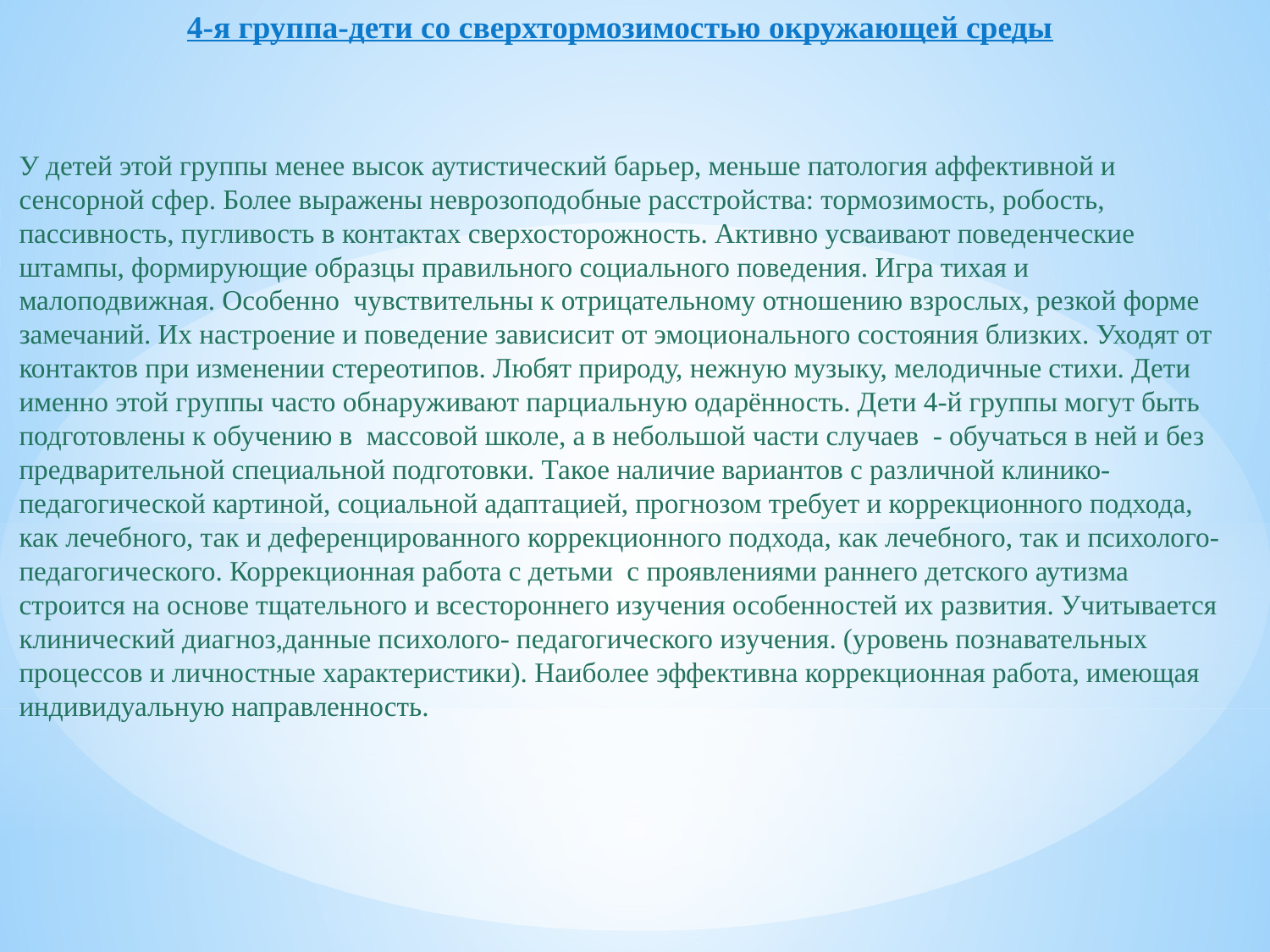

# 4-я группа-дети со сверхтормозимостью окружающей среды

У детей этой группы менее высок аутистический барьер, меньше патология аффективной и сенсорной сфер. Более выражены неврозоподобные расстройства: тормозимость, робость, пассивность, пугливость в контактах сверхосторожность. Активно усваивают поведенческие штампы, формирующие образцы правильного социального поведения. Игра тихая и малоподвижная. Особенно  чувствительны к отрицательному отношению взрослых, резкой форме замечаний. Их настроение и поведение зависисит от эмоционального состояния близких. Уходят от контактов при изменении стереотипов. Любят природу, нежную музыку, мелодичные стихи. Дети именно этой группы часто обнаруживают парциальную одарённость. Дети 4-й группы могут быть подготовлены к обучению в  массовой школе, а в небольшой части случаев  - обучаться в ней и без предварительной специальной подготовки. Такое наличие вариантов с различной клинико-педагогической картиной, социальной адаптацией, прогнозом требует и коррекционного подхода, как лечебного, так и деференцированного коррекционного подхода, как лечебного, так и психолого-педагогического. Коррекционная работа с детьми  с проявлениями раннего детского аутизма строится на основе тщательного и всестороннего изучения особенностей их развития. Учитывается клинический диагноз,данные психолого- педагогического изучения. (уровень познавательных процессов и личностные характеристики). Наиболее эффективна коррекционная работа, имеющая индивидуальную направленность.